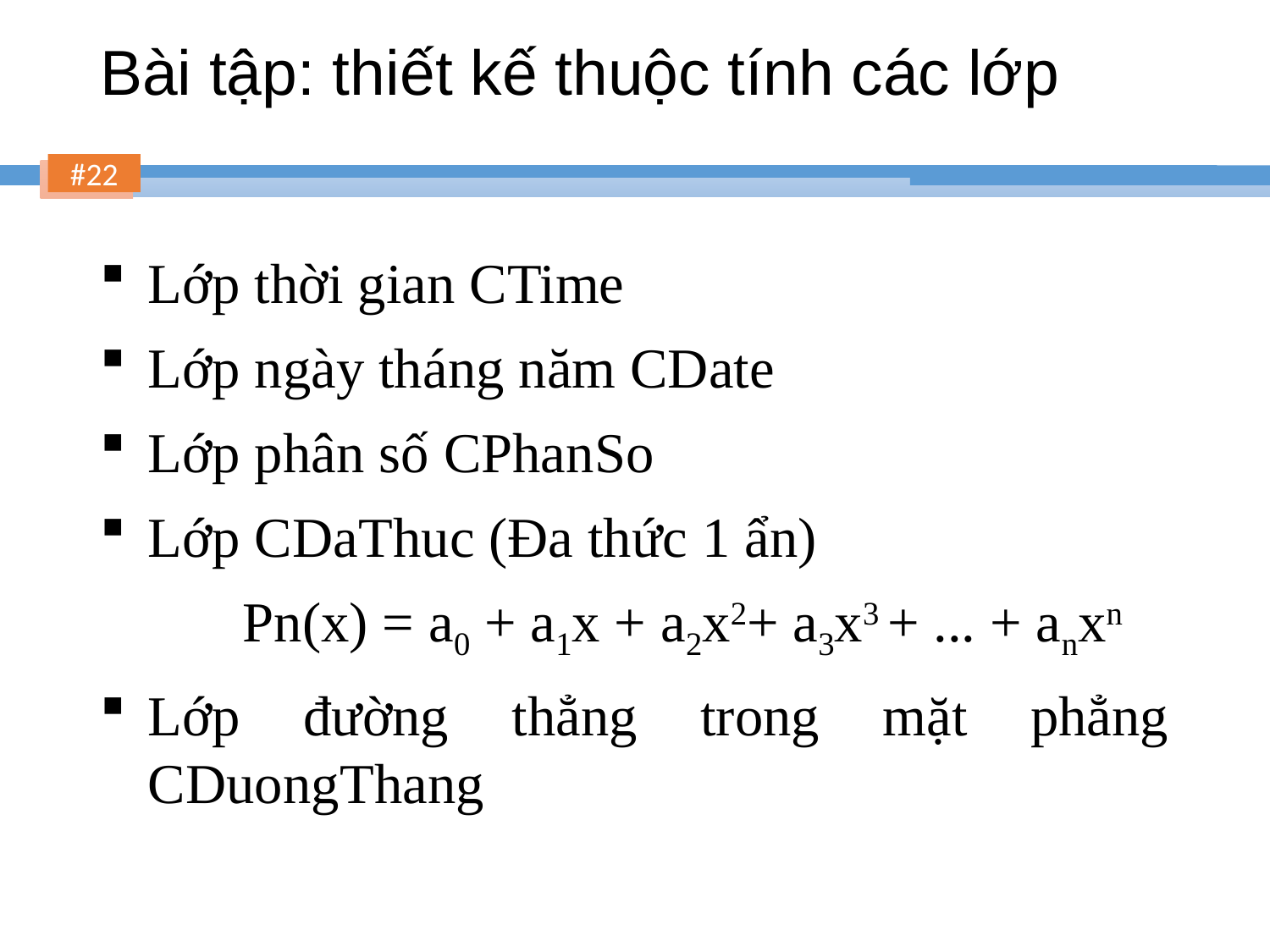

# Bài tập: thiết kế thuộc tính các lớp

Lớp thời gian CTime
Lớp ngày tháng năm CDate
Lớp phân số CPhanSo
Lớp CDaThuc (Đa thức 1 ẩn)
	Pn(x) = a0 + a1x + a2x2+ a3x3 + ... + anxn
Lớp đường thẳng trong mặt phẳng CDuongThang

22